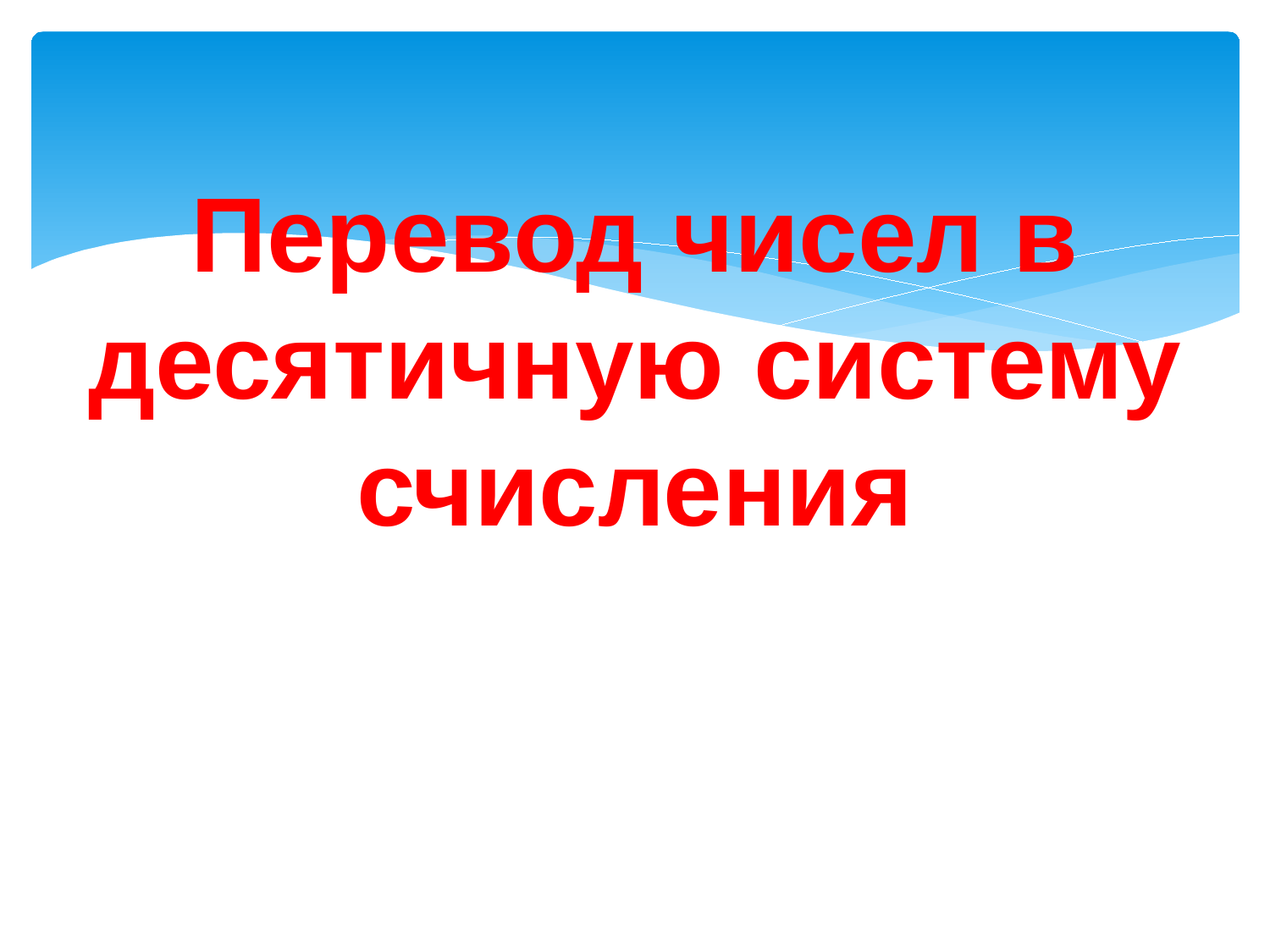

# Перевод чисел в десятичную систему счисления